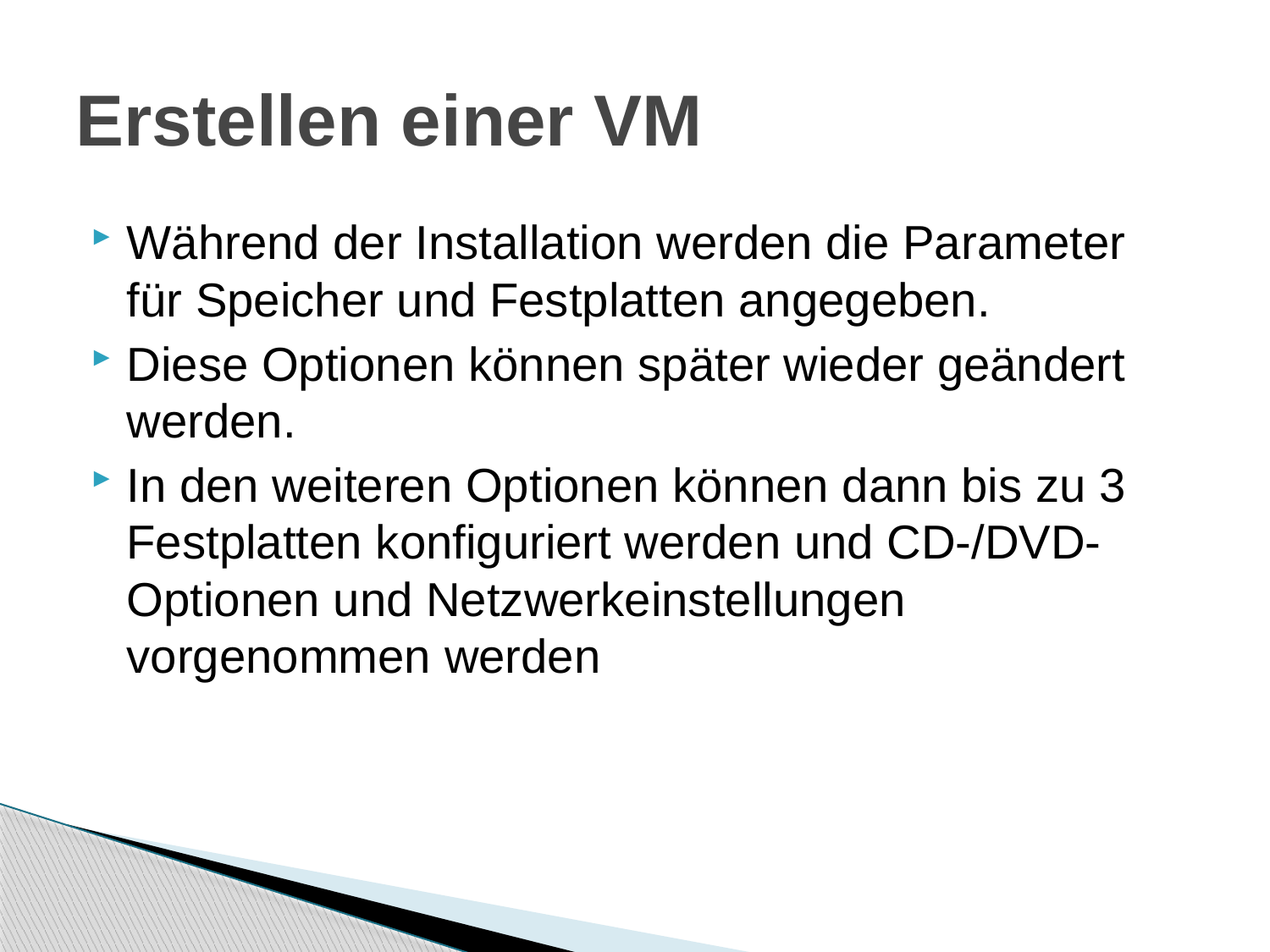

# Erstellen einer VM
Während der Installation werden die Parameter für Speicher und Festplatten angegeben.
Diese Optionen können später wieder geändert werden.
In den weiteren Optionen können dann bis zu 3 Festplatten konfiguriert werden und CD-/DVD-Optionen und Netzwerkeinstellungen vorgenommen werden